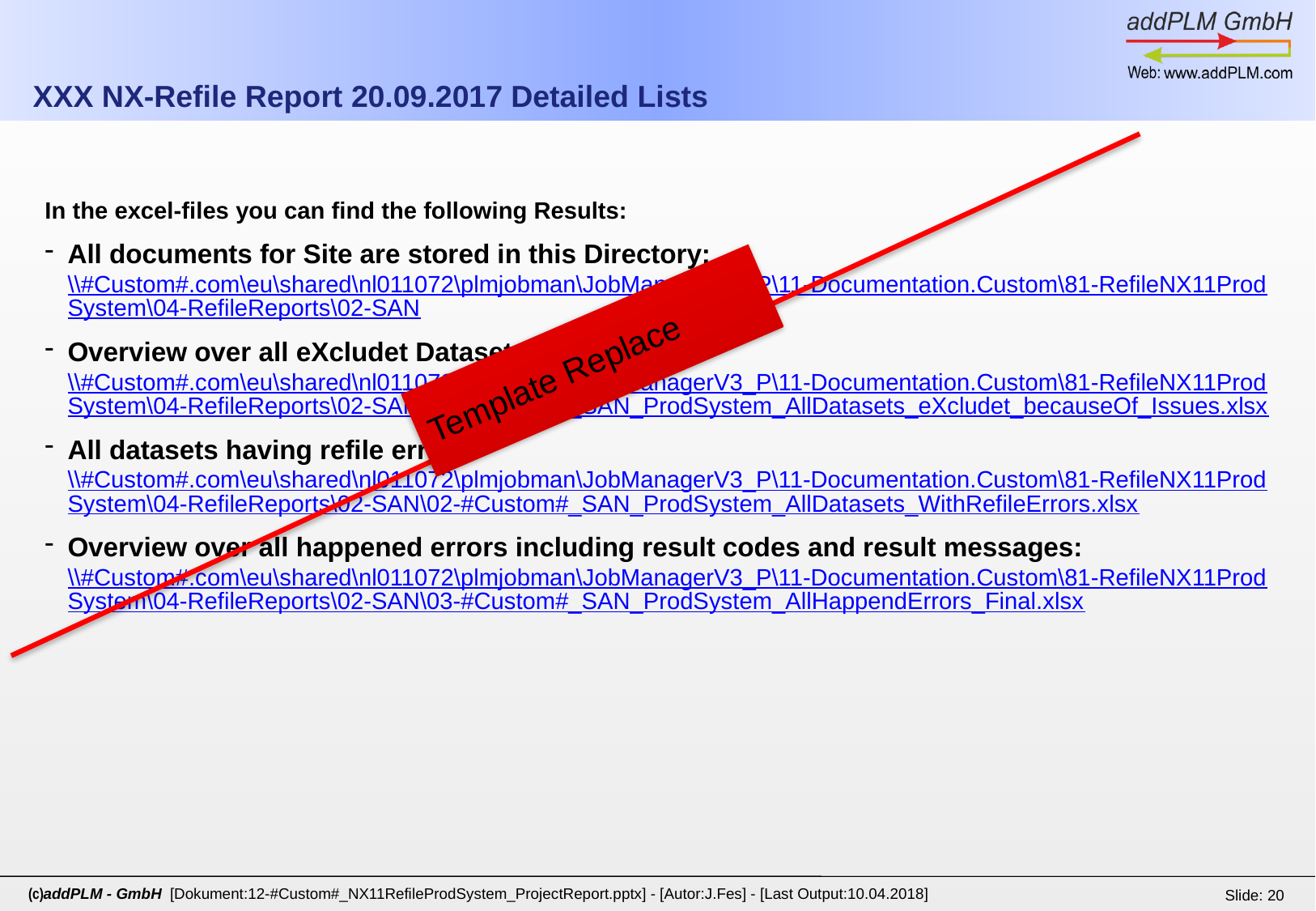

# XXX NX-Refile Report 20.09.2017 Detailed Lists
Template Replace
In the excel-files you can find the following Results:
All documents for Site are stored in this Directory:
\\#Custom#.com\eu\shared\nl011072\plmjobman\JobManagerV3_P\11-Documentation.Custom\81-RefileNX11ProdSystem\04-RefileReports\02-SAN
Overview over all eXcludet Datasets:
\\#Custom#.com\eu\shared\nl011072\plmjobman\JobManagerV3_P\11-Documentation.Custom\81-RefileNX11ProdSystem\04-RefileReports\02-SAN\01-#Custom#_SAN_ProdSystem_AllDatasets_eXcludet_becauseOf_Issues.xlsx
All datasets having refile errors:
\\#Custom#.com\eu\shared\nl011072\plmjobman\JobManagerV3_P\11-Documentation.Custom\81-RefileNX11ProdSystem\04-RefileReports\02-SAN\02-#Custom#_SAN_ProdSystem_AllDatasets_WithRefileErrors.xlsx
Overview over all happened errors including result codes and result messages:
\\#Custom#.com\eu\shared\nl011072\plmjobman\JobManagerV3_P\11-Documentation.Custom\81-RefileNX11ProdSystem\04-RefileReports\02-SAN\03-#Custom#_SAN_ProdSystem_AllHappendErrors_Final.xlsx